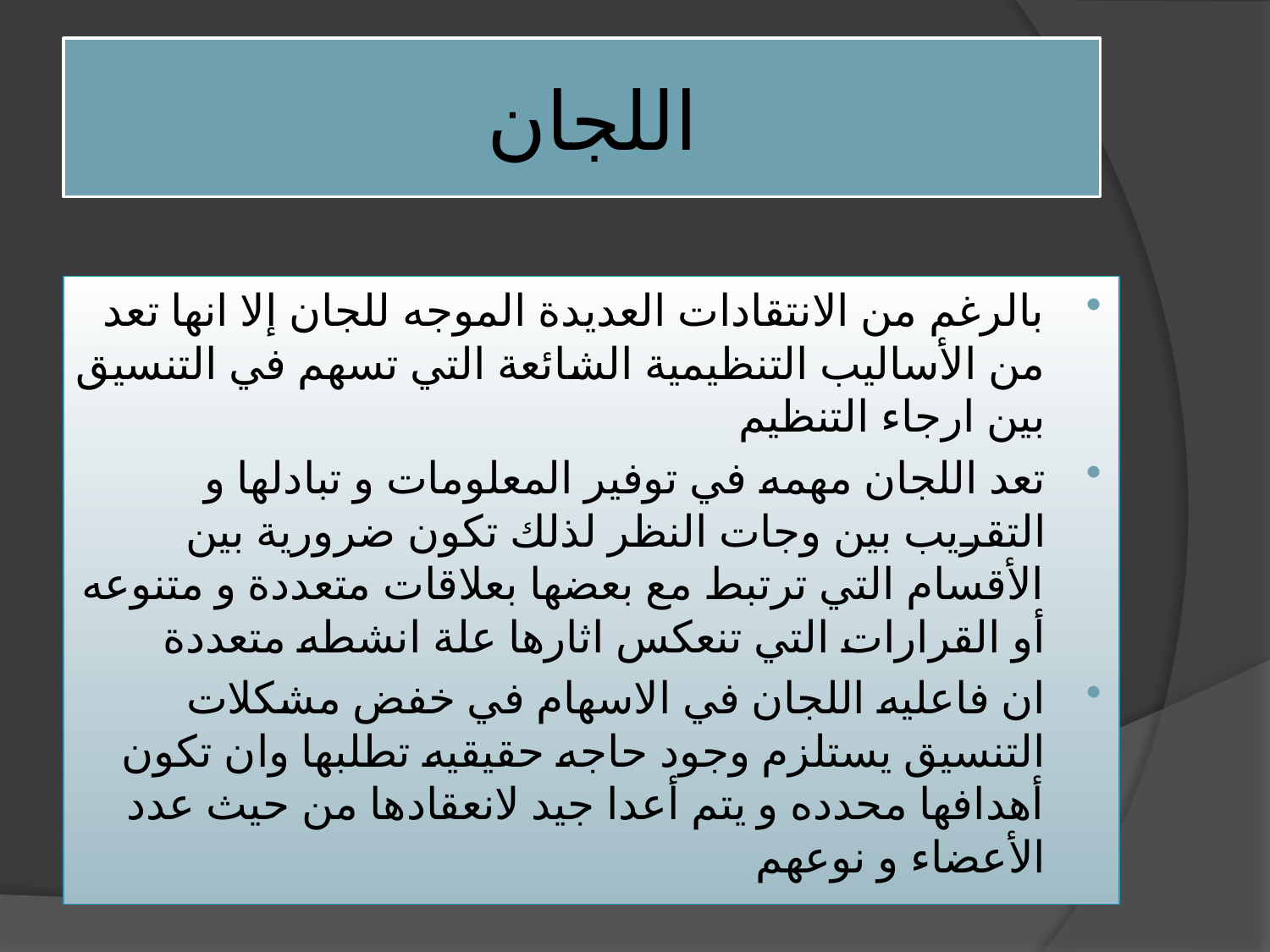

# اللجان
بالرغم من الانتقادات العديدة الموجه للجان إلا انها تعد من الأساليب التنظيمية الشائعة التي تسهم في التنسيق بين ارجاء التنظيم
تعد اللجان مهمه في توفير المعلومات و تبادلها و التقريب بين وجات النظر لذلك تكون ضرورية بين الأقسام التي ترتبط مع بعضها بعلاقات متعددة و متنوعه أو القرارات التي تنعكس اثارها علة انشطه متعددة
ان فاعليه اللجان في الاسهام في خفض مشكلات التنسيق يستلزم وجود حاجه حقيقيه تطلبها وان تكون أهدافها محدده و يتم أعدا جيد لانعقادها من حيث عدد الأعضاء و نوعهم